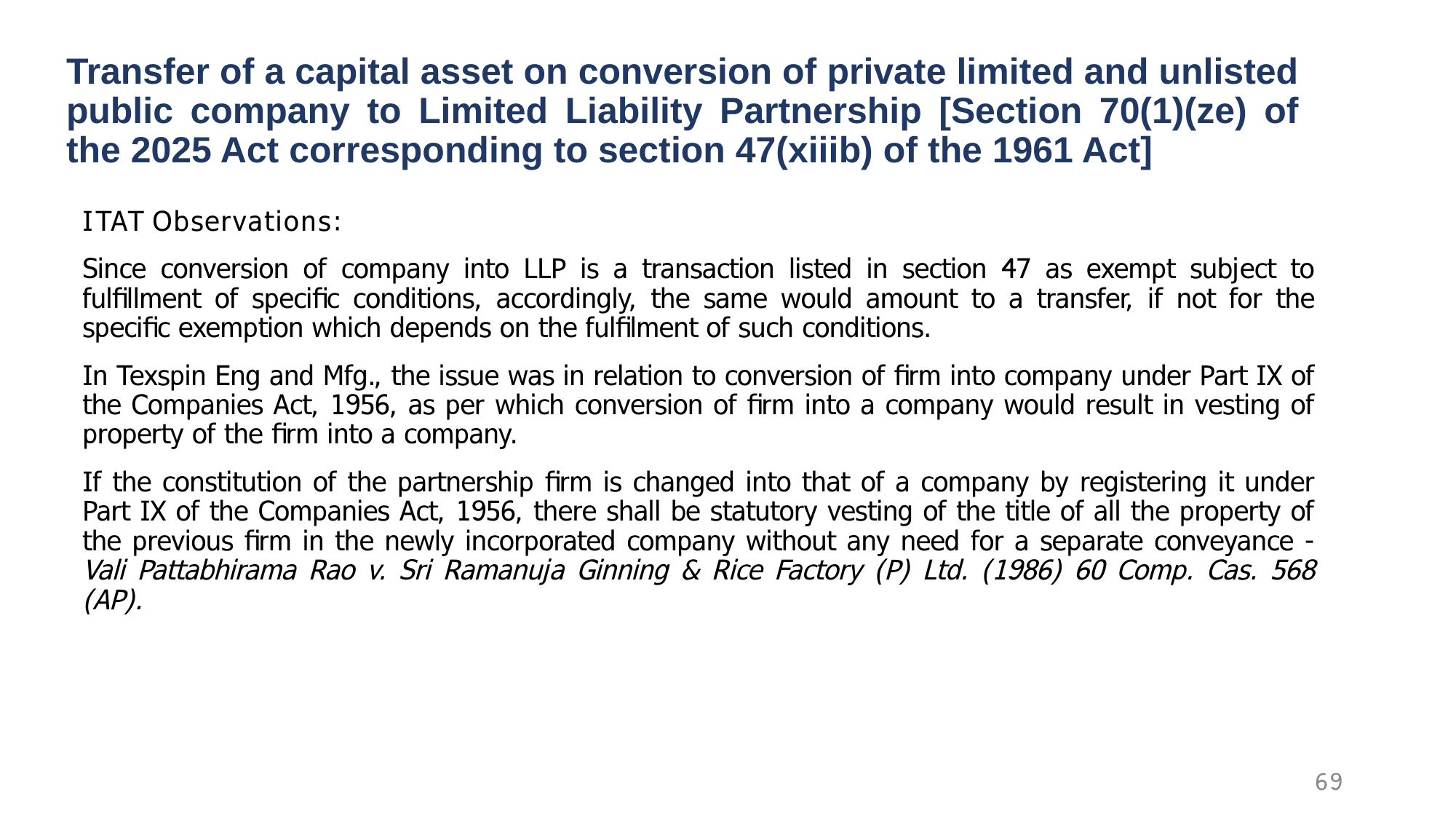

# Transfer of a capital asset on conversion of private limited and unlisted public company to Limited Liability Partnership [Section 70(1)(ze) of the 2025 Act corresponding to section 47(xiiib) of the 1961 Act]
ITAT Observations:
Since conversion of company into LLP is a transaction listed in section 47 as exempt subject to fulfillment of specific conditions, accordingly, the same would amount to a transfer, if not for the specific exemption which depends on the fulfilment of such conditions.
In Texspin Eng and Mfg., the issue was in relation to conversion of firm into company under Part IX of the Companies Act, 1956, as per which conversion of firm into a company would result in vesting of property of the firm into a company.
If the constitution of the partnership firm is changed into that of a company by registering it under Part IX of the Companies Act, 1956, there shall be statutory vesting of the title of all the property of the previous firm in the newly incorporated company without any need for a separate conveyance - Vali Pattabhirama Rao v. Sri Ramanuja Ginning & Rice Factory (P) Ltd. (1986) 60 Comp. Cas. 568 (AP).

69